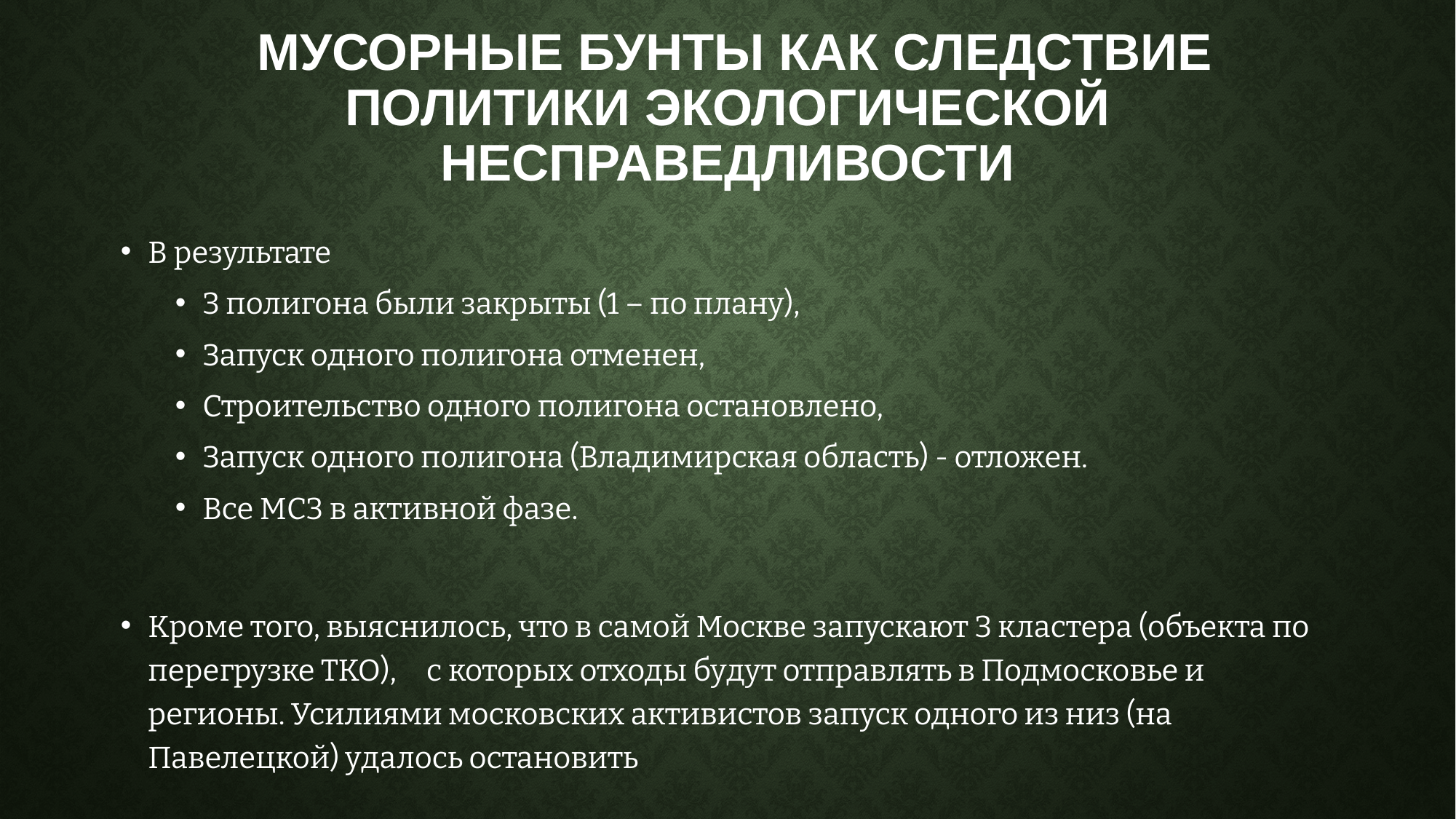

# Мусорные бунты как следствие политики экологической несправедливости
В результате
3 полигона были закрыты (1 – по плану),
Запуск одного полигона отменен,
Строительство одного полигона остановлено,
Запуск одного полигона (Владимирская область) - отложен.
Все МСЗ в активной фазе.

Кроме того, выяснилось, что в самой Москве запускают 3 кластера (объекта по перегрузке ТКО),     с которых отходы будут отправлять в Подмосковье и регионы. Усилиями московских активистов запуск одного из низ (на Павелецкой) удалось остановить